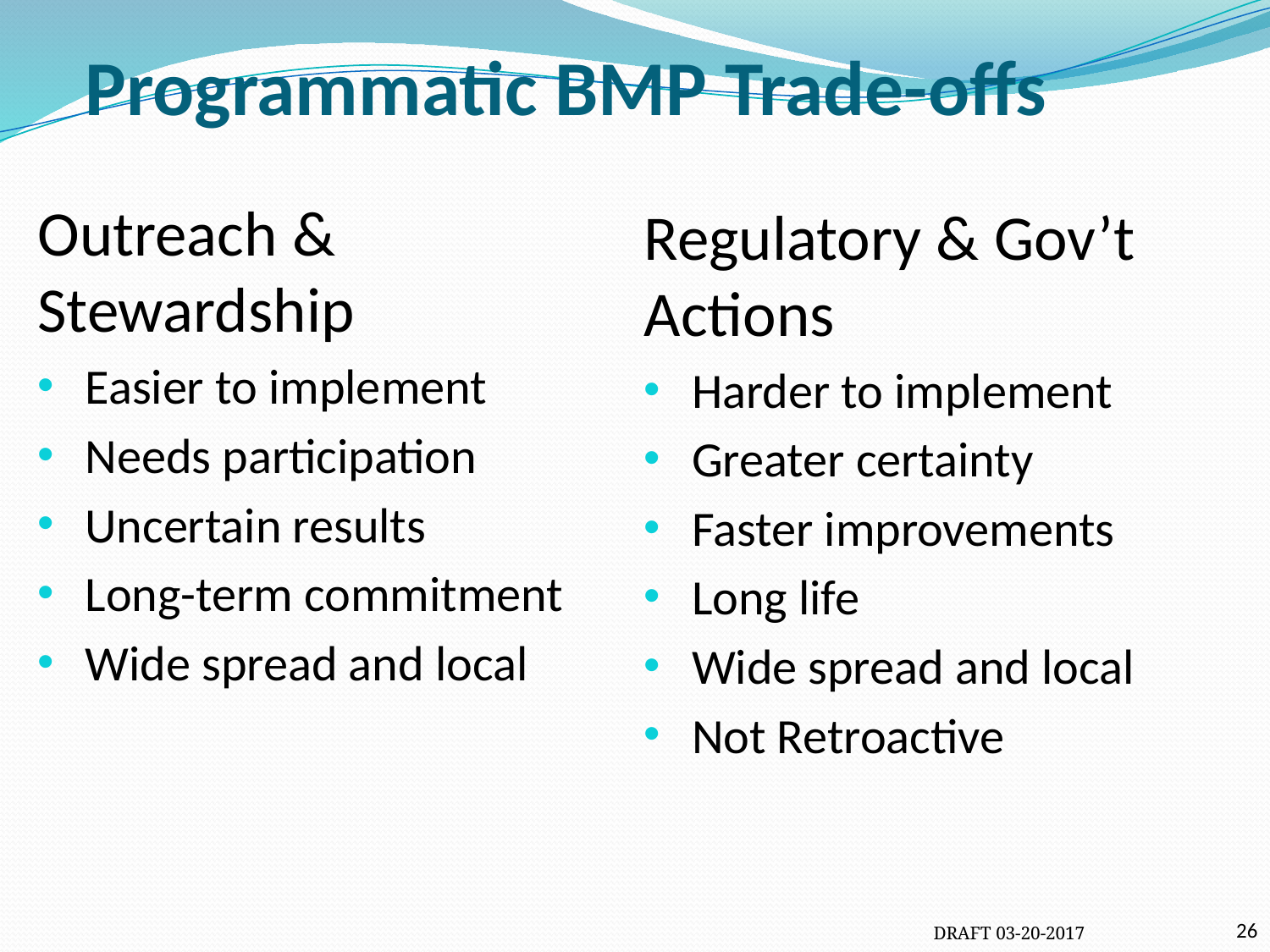

Programmatic BMP Trade-offs
Outreach & Stewardship
Easier to implement
Needs participation
Uncertain results
Long-term commitment
Wide spread and local
Regulatory & Gov’t Actions
Harder to implement
Greater certainty
Faster improvements
Long life
Wide spread and local
Not Retroactive

26
DRAFT 03-20-2017